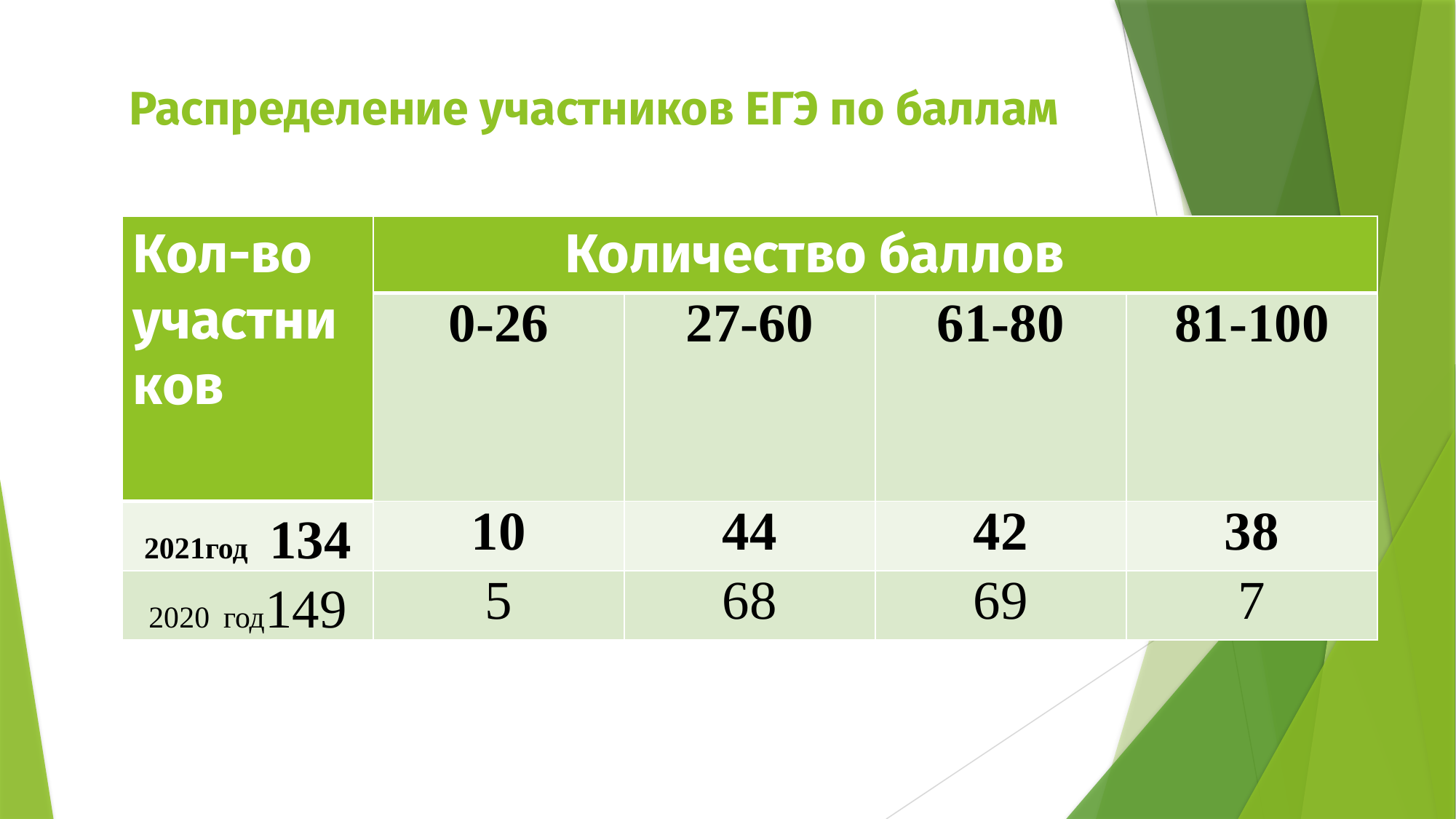

# Распределение участников ЕГЭ по баллам
| Кол-во участников | Количество баллов |  |  |  |
| --- | --- | --- | --- | --- |
|  | 0-26 | 27-60 | 61-80 | 81-100 |
| 2021год 134 | 10 | 44 | 42 | 38 |
| 2020 год149 | 5 | 68 | 69 | 7 |